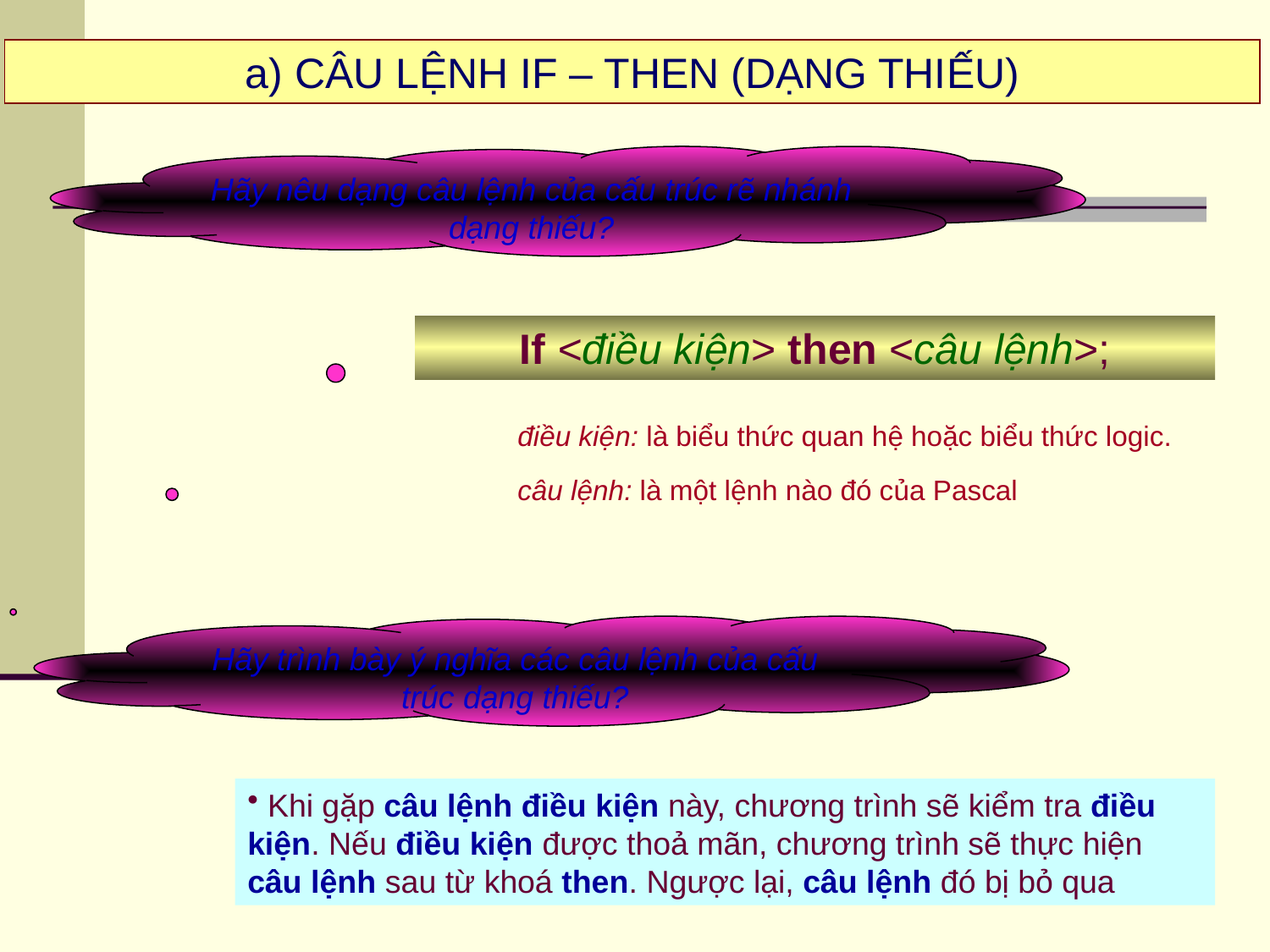

a) CÂU LỆNH IF – THEN (DẠNG THIẾU)
Hãy nêu dạng câu lệnh của cấu trúc rẽ nhánh dạng thiếu?
If <điều kiện> then <câu lệnh>;
điều kiện: là biểu thức quan hệ hoặc biểu thức logic.
câu lệnh: là một lệnh nào đó của Pascal
Hãy trình bày ý nghĩa các câu lệnh của cấu trúc dạng thiếu?

 Khi gặp câu lệnh điều kiện này, chương trình sẽ kiểm tra điều kiện. Nếu điều kiện được thoả mãn, chương trình sẽ thực hiện câu lệnh sau từ khoá then. Ngược lại, câu lệnh đó bị bỏ qua